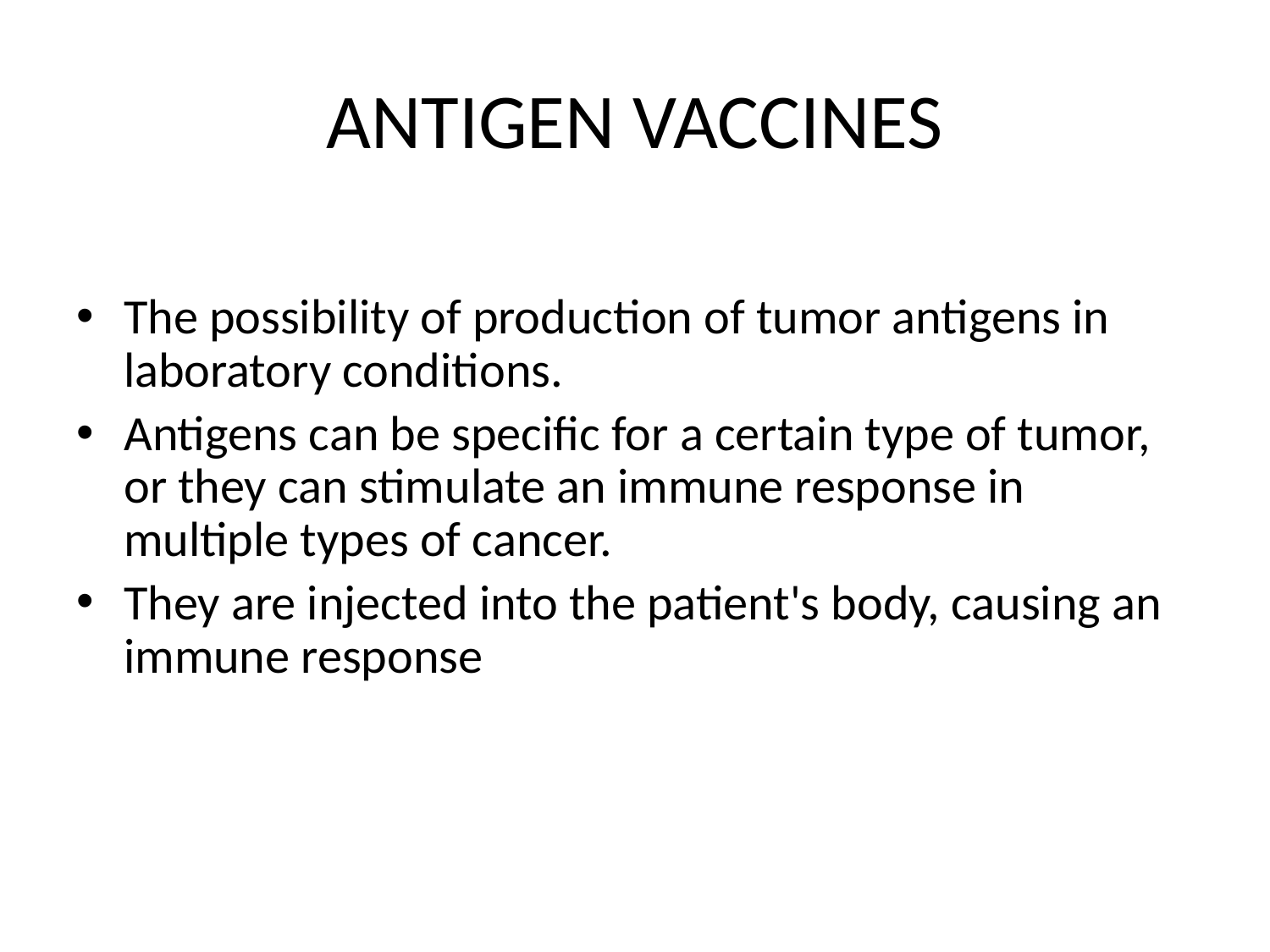

# ANTIGEN VACCINES
This includes peptide vaccines:  only one specific
The possibility of production of tumor antigens in laboratory conditions.
Antigens can be specific for a certain type of tumor, or they can stimulate an immune response in multiple types of cancer.
They are injected into the patient's body, causing an immune response